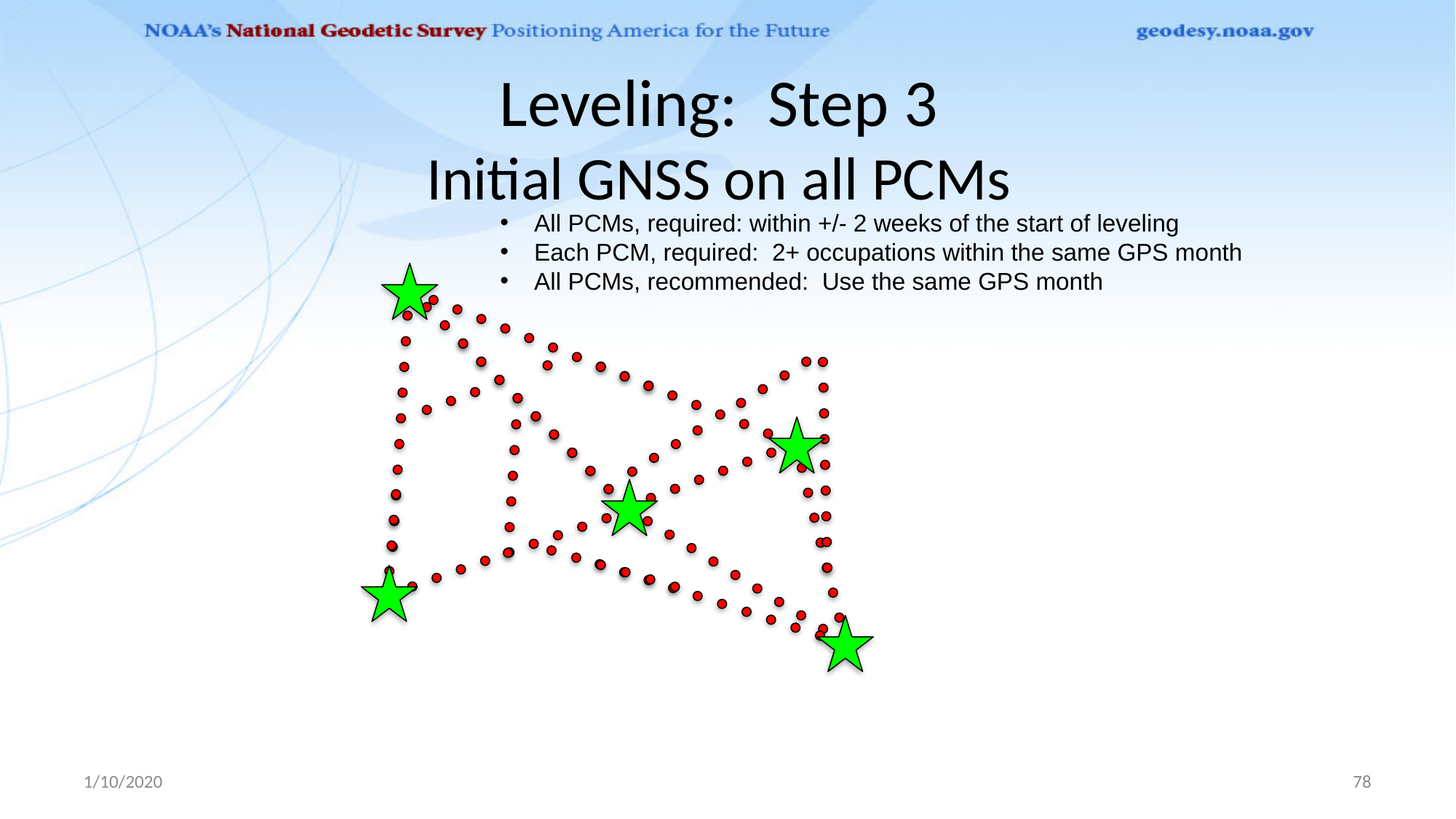

# Leveling:  Step 3 Initial GNSS on all PCMs
All PCMs, required: within +/- 2 weeks of the start of leveling
Each PCM, required:  2+ occupations within the same GPS month
All PCMs, recommended:  Use the same GPS month

1/10/2020
78